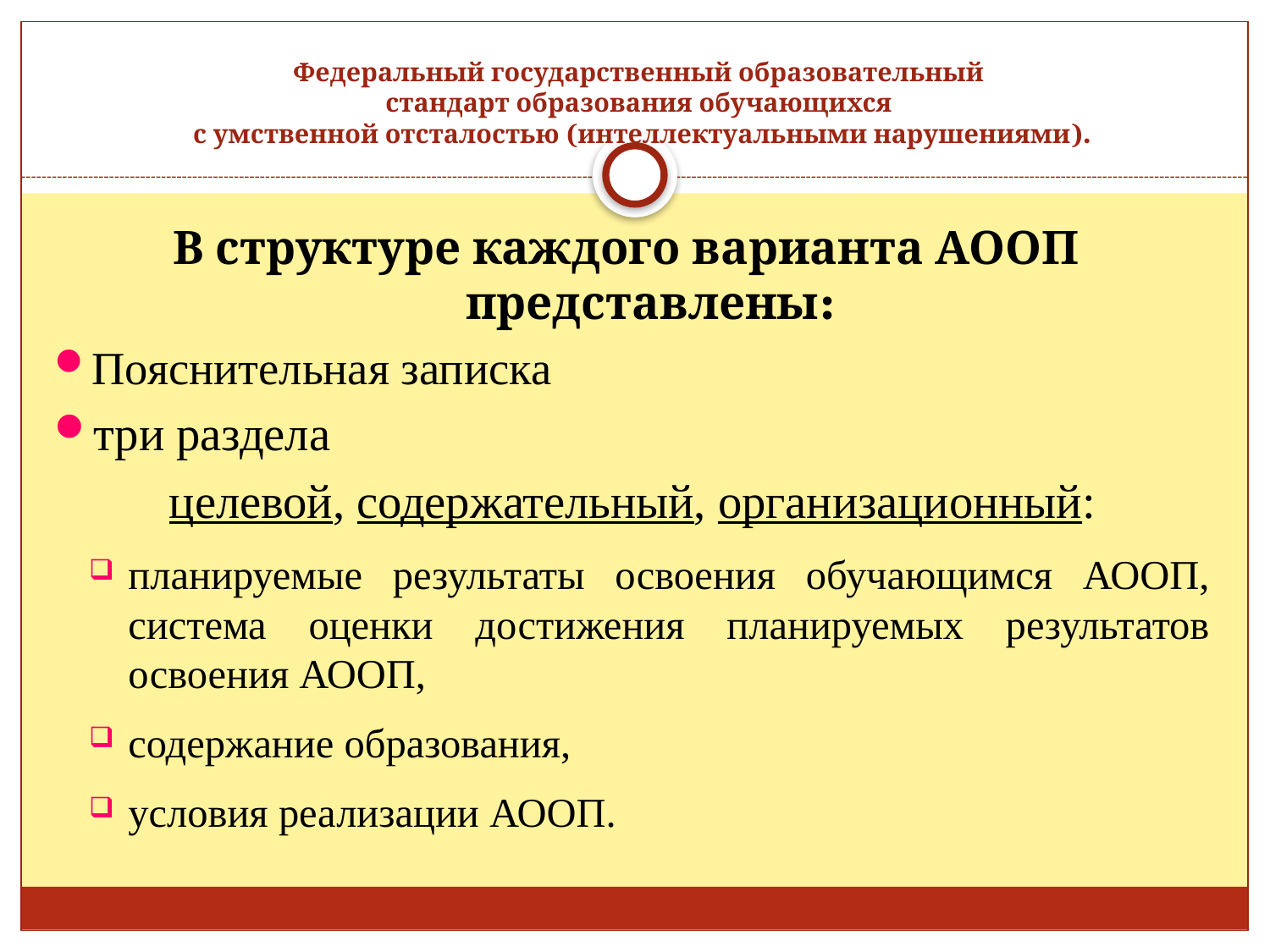

# Федеральный государственный образовательный стандарт образования обучающихся с умственной отсталостью (интеллектуальными нарушениями).
В структуре каждого варианта АООП  представлены:
Пояснительная записка
три раздела
целевой, содержательный, организационный:
планируемые результаты освоения обучающимся АООП, система оценки достижения планируемых результатов освоения АООП,
содержание образования,
условия реализации АООП.